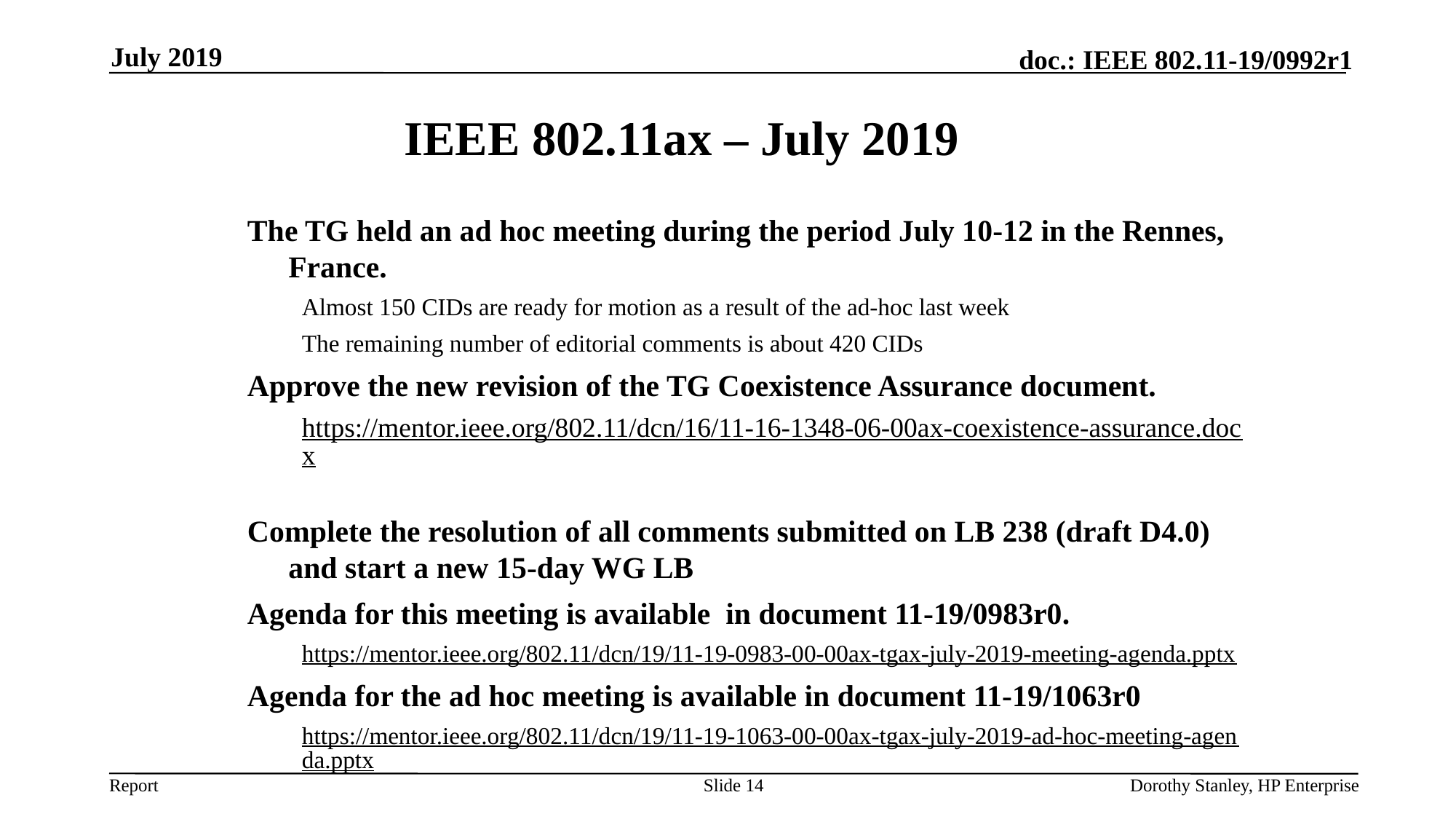

July 2019
IEEE 802.11ax – July 2019
The TG held an ad hoc meeting during the period July 10-12 in the Rennes, France.
Almost 150 CIDs are ready for motion as a result of the ad-hoc last week
The remaining number of editorial comments is about 420 CIDs
Approve the new revision of the TG Coexistence Assurance document.
https://mentor.ieee.org/802.11/dcn/16/11-16-1348-06-00ax-coexistence-assurance.docx
Complete the resolution of all comments submitted on LB 238 (draft D4.0) and start a new 15-day WG LB
Agenda for this meeting is available  in document 11-19/0983r0.
https://mentor.ieee.org/802.11/dcn/19/11-19-0983-00-00ax-tgax-july-2019-meeting-agenda.pptx
Agenda for the ad hoc meeting is available in document 11-19/1063r0
https://mentor.ieee.org/802.11/dcn/19/11-19-1063-00-00ax-tgax-july-2019-ad-hoc-meeting-agenda.pptx
Slide 14
Dorothy Stanley, HP Enterprise